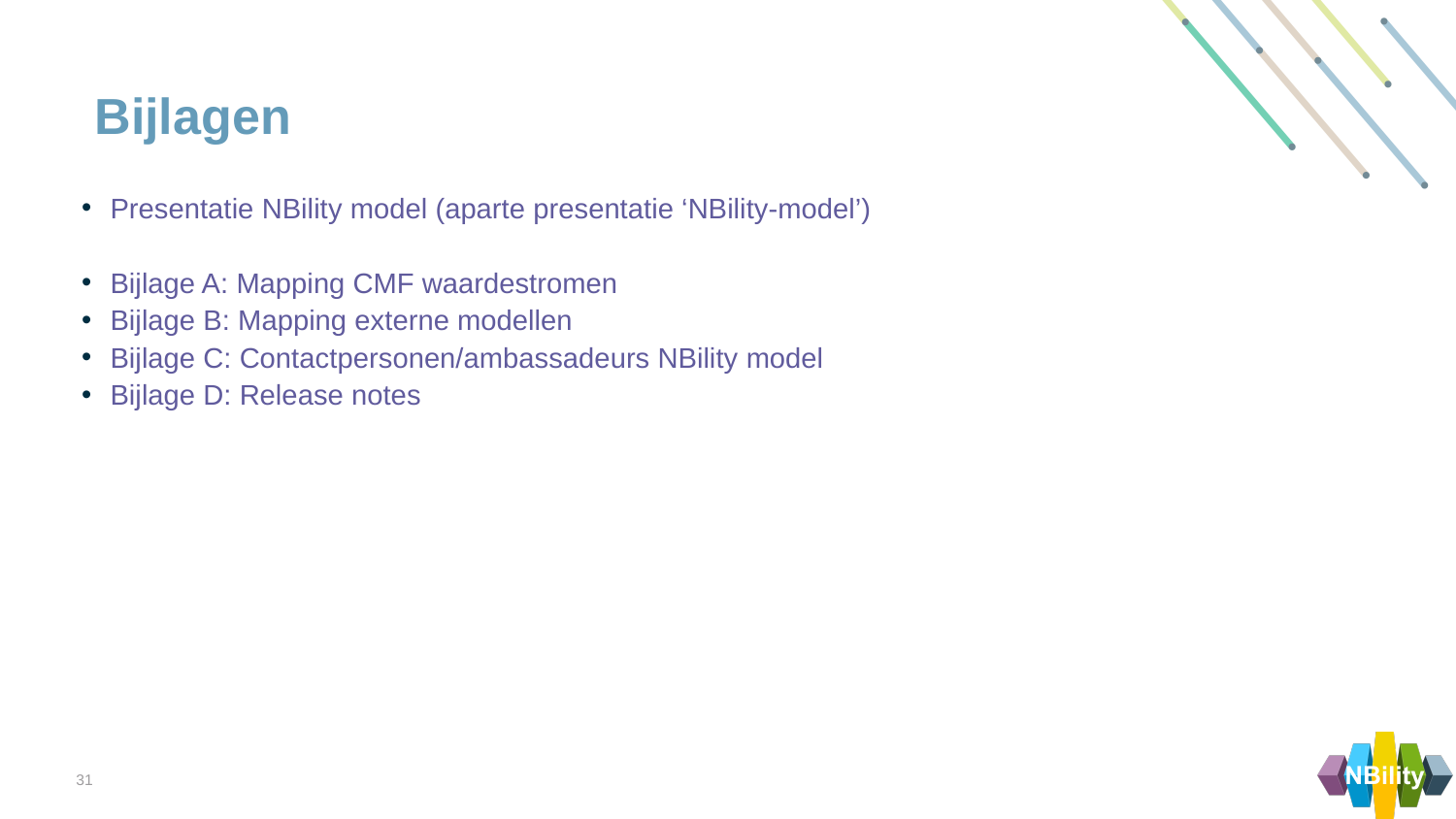

# Bijlagen
Presentatie NBility model (aparte presentatie ‘NBility-model’)

Bijlage A: Mapping CMF waardestromen
Bijlage B: Mapping externe modellen
Bijlage C: Contactpersonen/ambassadeurs NBility model
Bijlage D: Release notes
31